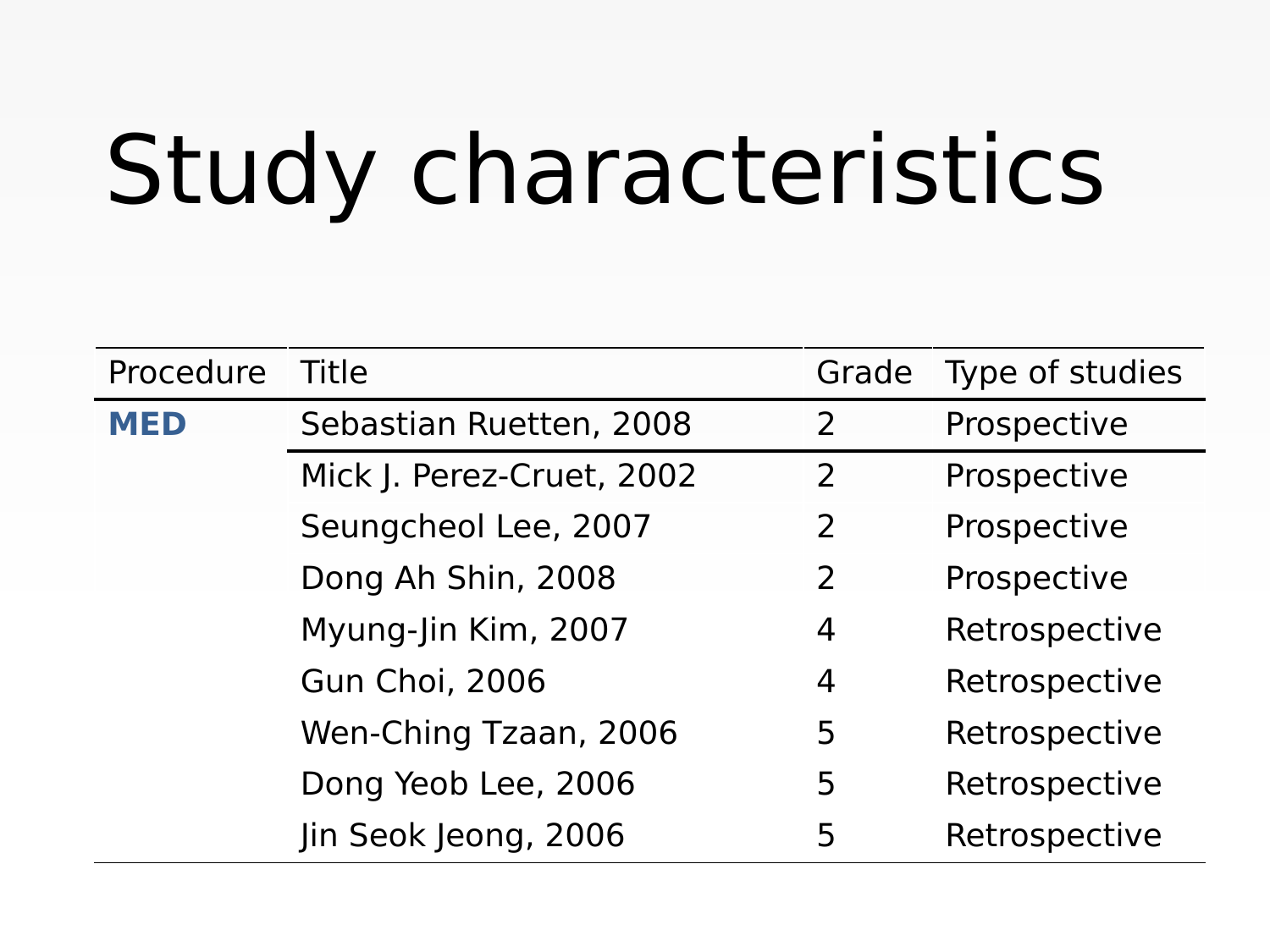

# Study characteristics
| Procedure | Title | Grade | Type of studies |
| --- | --- | --- | --- |
| MED | Sebastian Ruetten, 2008 | 2 | Prospective |
|  | Mick J. Perez-Cruet, 2002 | 2 | Prospective |
|  | Seungcheol Lee, 2007 | 2 | Prospective |
|  | Dong Ah Shin, 2008 | 2 | Prospective |
|  | Myung-Jin Kim, 2007 | 4 | Retrospective |
|  | Gun Choi, 2006 | 4 | Retrospective |
|  | Wen-Ching Tzaan, 2006 | 5 | Retrospective |
|  | Dong Yeob Lee, 2006 | 5 | Retrospective |
|  | Jin Seok Jeong, 2006 | 5 | Retrospective |